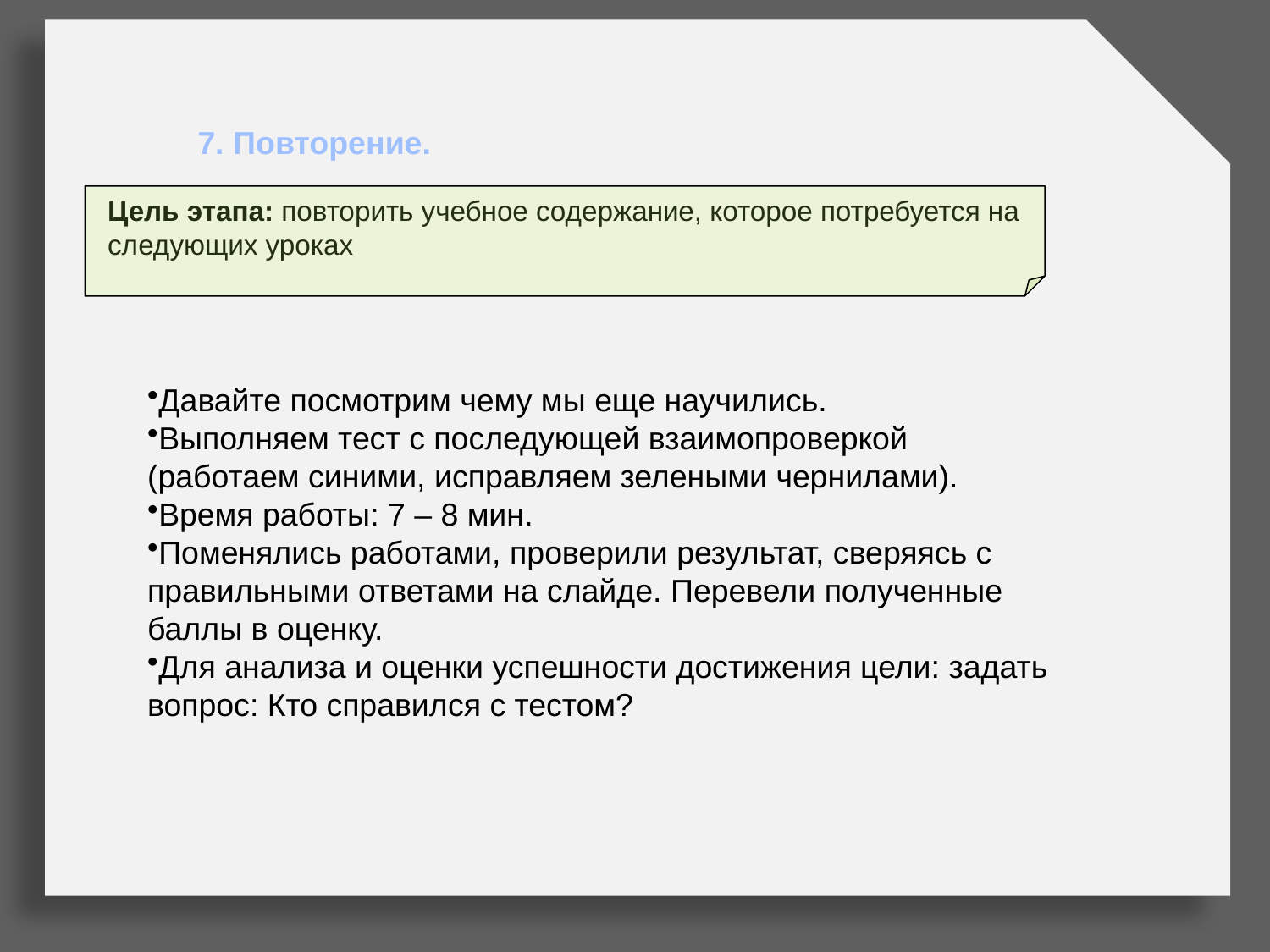

7. Повторение.

Цель этапа: повторить учебное содержание, которое потребуется на следующих уроках

Давайте посмотрим чему мы еще научились.
Выполняем тест с последующей взаимопроверкой (работаем синими, исправляем зелеными чернилами).
Время работы: 7 – 8 мин.
Поменялись работами, проверили результат, сверяясь с правильными ответами на слайде. Перевели полученные баллы в оценку.
Для анализа и оценки успешности достижения цели: задать вопрос: Кто справился с тестом?